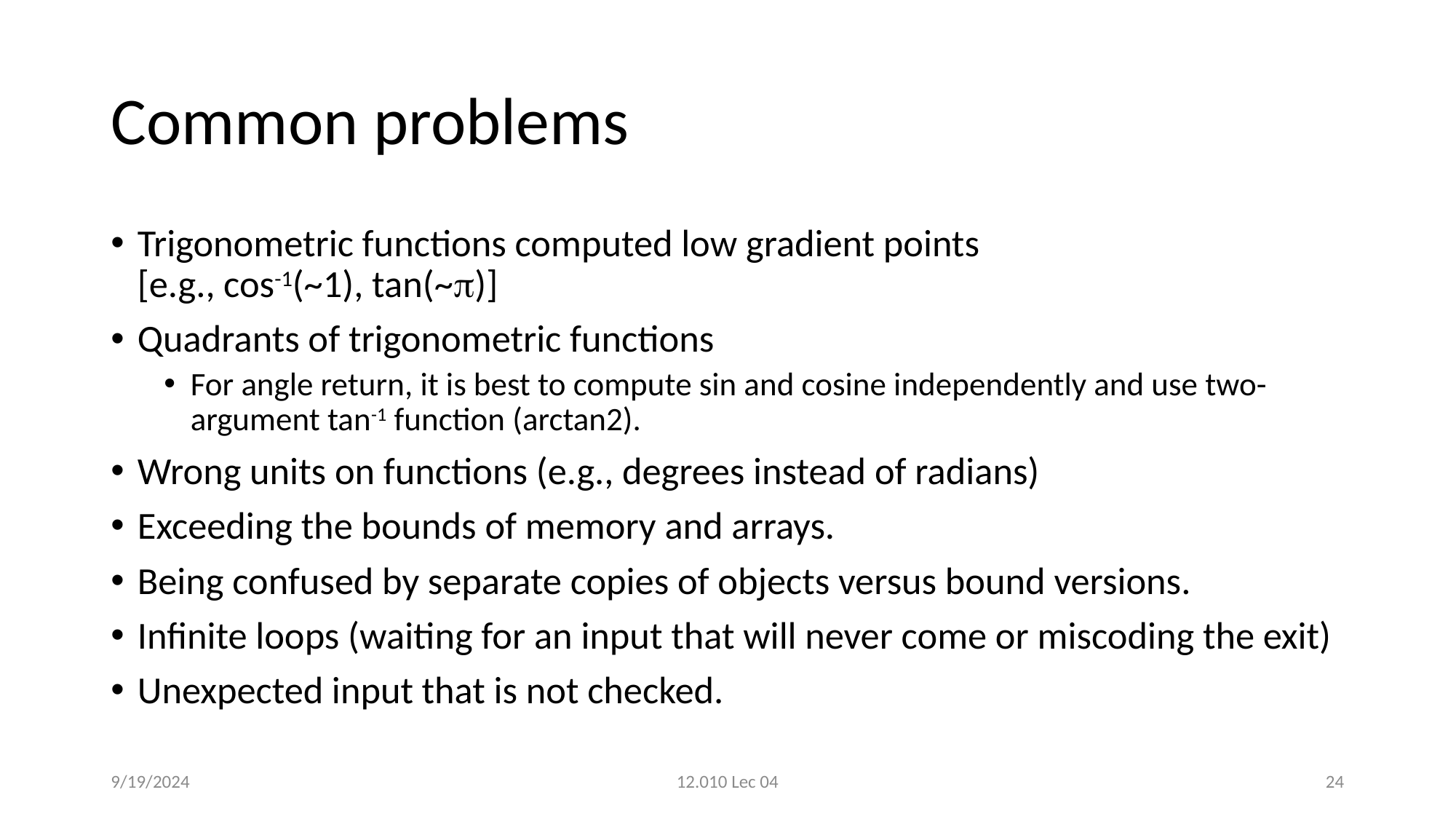

# Common problems
Trigonometric functions computed low gradient points
[e.g., cos-1(~1), tan(~π)]
Quadrants of trigonometric functions
For angle return, it is best to compute sin and cosine independently and use two-argument tan-1 function (arctan2).
Wrong units on functions (e.g., degrees instead of radians)
Exceeding the bounds of memory and arrays.
Being confused by separate copies of objects versus bound versions.
Infinite loops (waiting for an input that will never come or miscoding the exit)
Unexpected input that is not checked.
9/19/2024
12.010 Lec 04
24